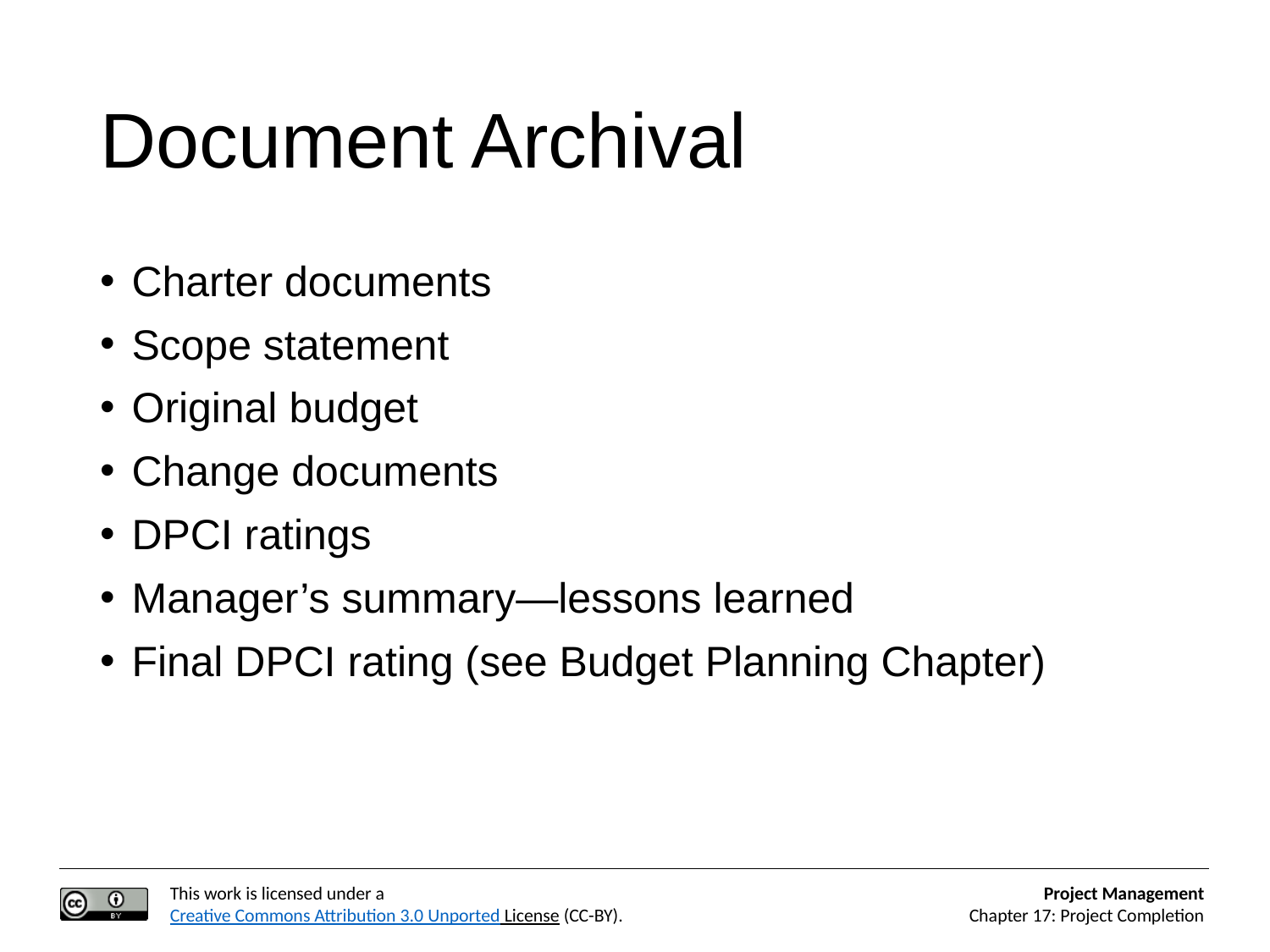

# Document Archival
Charter documents
Scope statement
Original budget
Change documents
DPCI ratings
Manager’s summary—lessons learned
Final DPCI rating (see Budget Planning Chapter)